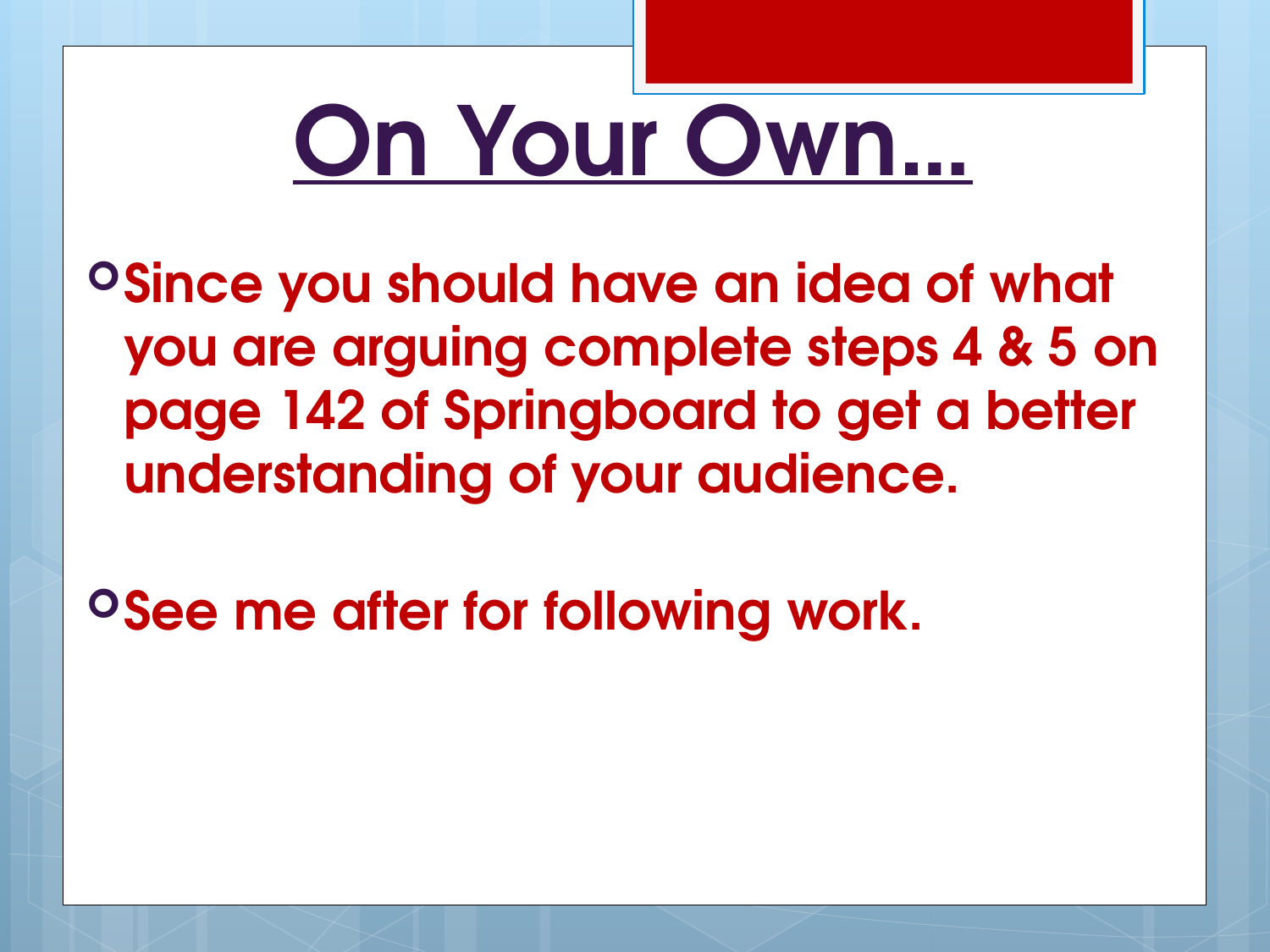

# On Your Own…
Since you should have an idea of what you are arguing complete steps 4 & 5 on page 142 of Springboard to get a better understanding of your audience.
See me after for following work.